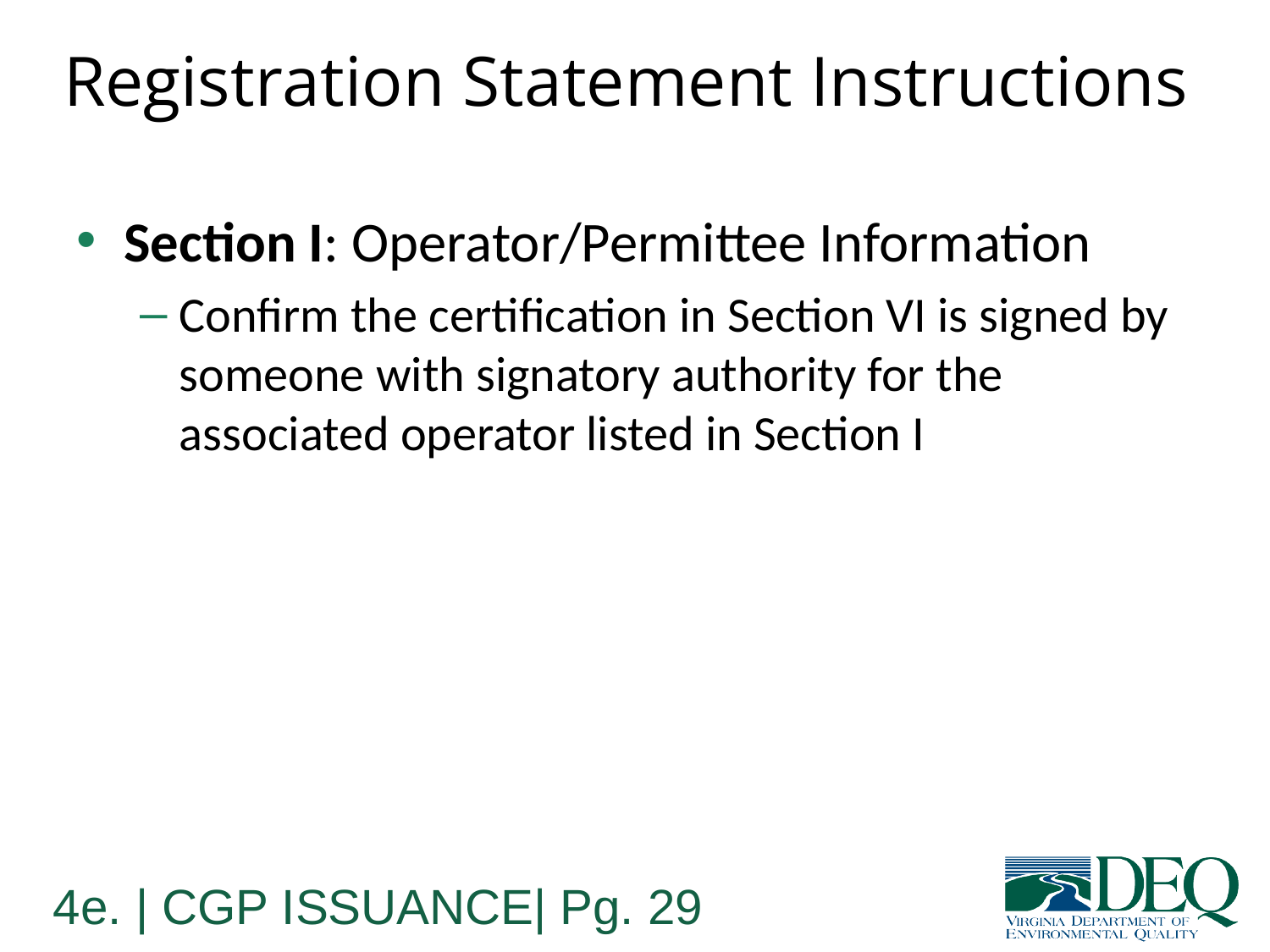

# Registration Statement Instructions
Section I: Operator/Permittee Information
Confirm the certification in Section VI is signed by someone with signatory authority for the associated operator listed in Section I
4e. | CGP ISSUANCE| Pg. 29